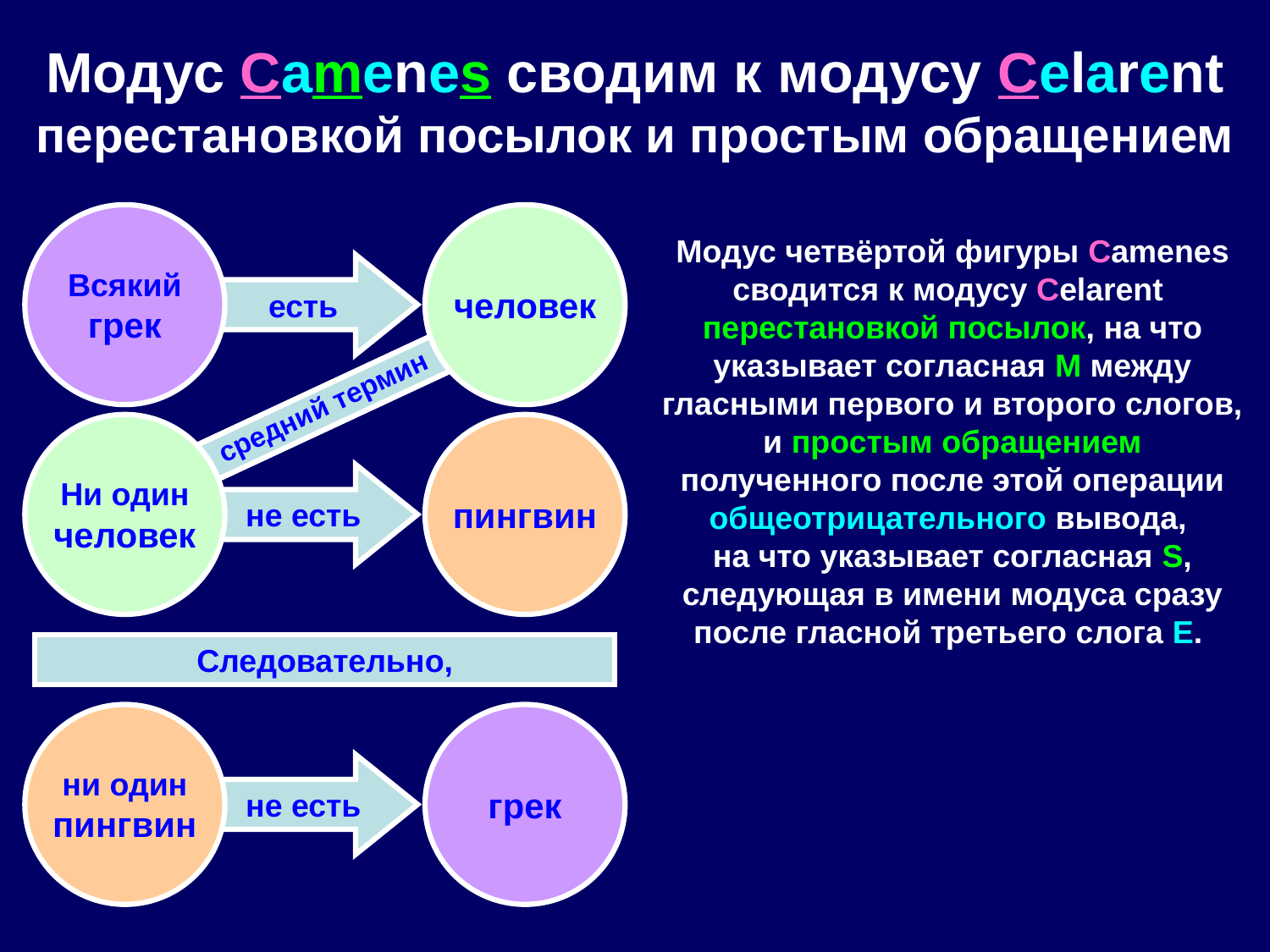

Модус Camenes сводим к модусу Celarent
перестановкой посылок и простым обращением
Всякий
грек
человек
Модус четвёртой фигуры Camenes сводится к модусу Celarent
перестановкой посылок, на что указывает согласная M между гласными первого и второго слогов,
и простым обращением полученного после этой операции общеотрицательного вывода,
на что указывает согласная S, следующая в имени модуса сразу после гласной третьего слога E.
есть
не есть
 средний термин
Ни один
человек
пингвин
не есть
Следовательно,
ни один
пингвин
грек
не есть